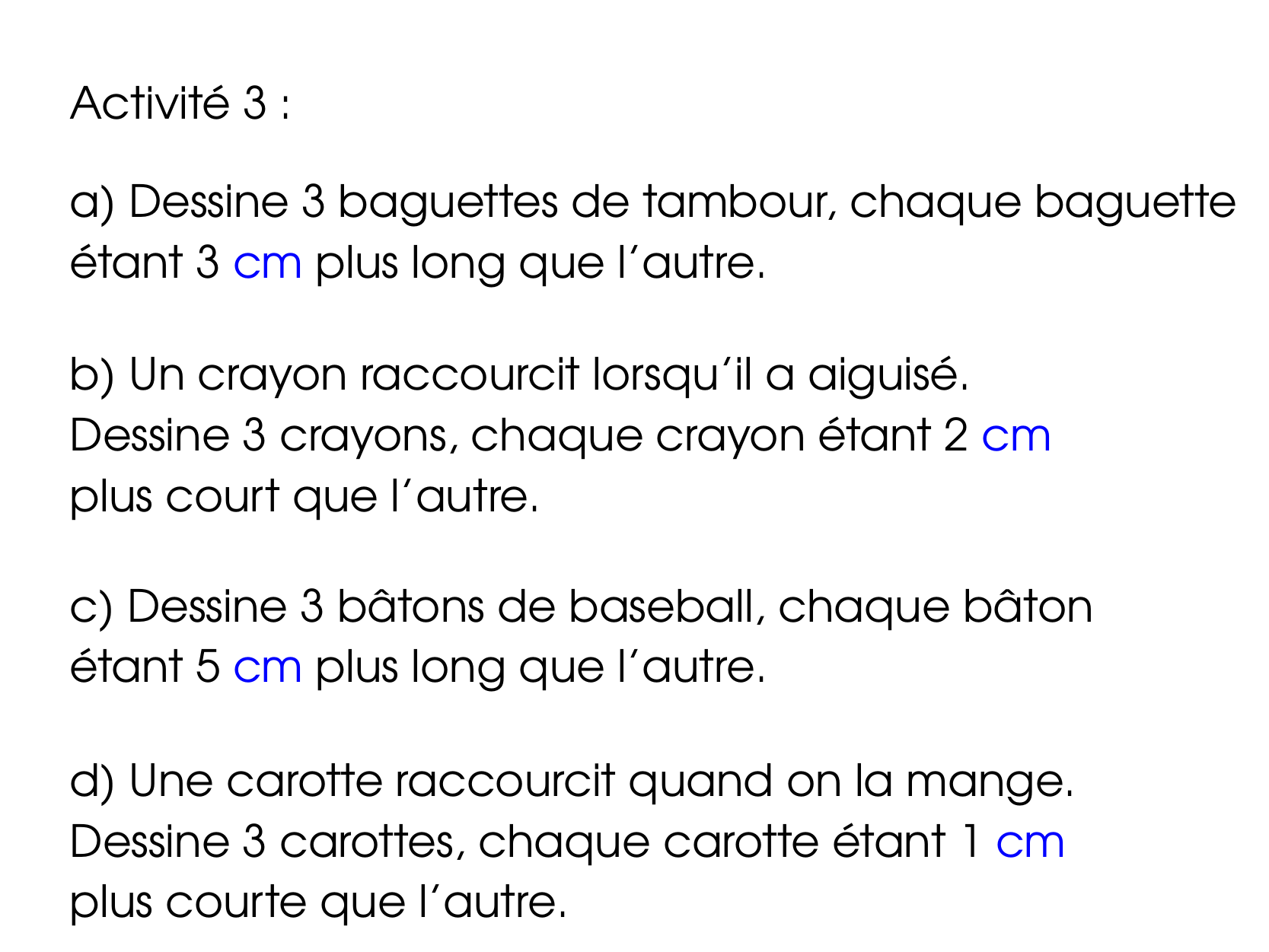

Activité 3 :
a) Dessine 3 baguettes de tambour, chaque baguette étant 3 cm plus long que l’autre.
b) Un crayon raccourcit lorsqu’il a aiguisé.
Dessine 3 crayons, chaque crayon étant 2 cm
plus court que l’autre.
c) Dessine 3 bâtons de baseball, chaque bâton
étant 5 cm plus long que l’autre.
d) Une carotte raccourcit quand on la mange. Dessine 3 carottes, chaque carotte étant 1 cm
plus courte que l’autre.